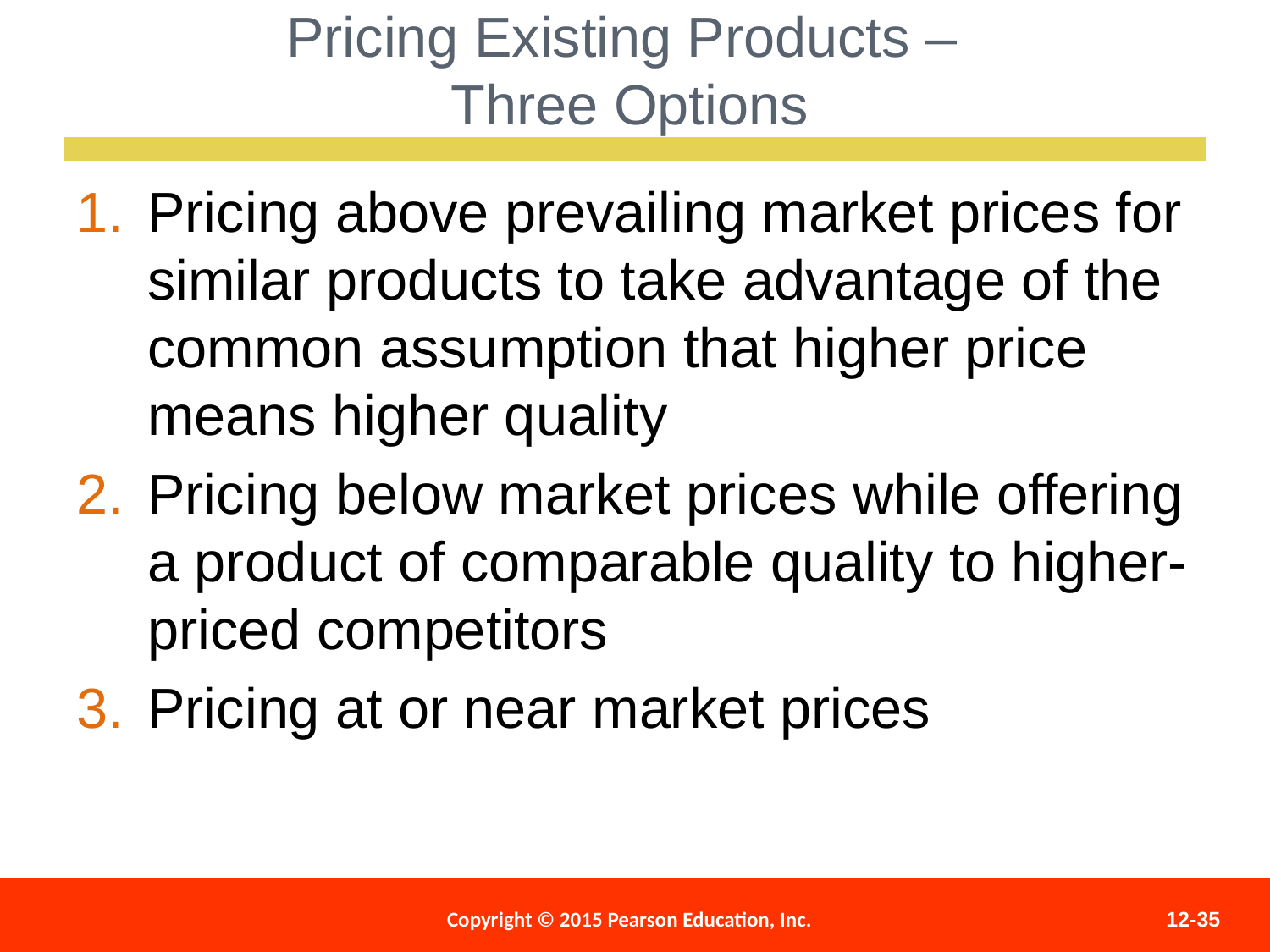

Pricing Existing Products –
Three Options
Pricing above prevailing market prices for similar products to take advantage of the common assumption that higher price means higher quality
Pricing below market prices while offering a product of comparable quality to higher-priced competitors
Pricing at or near market prices